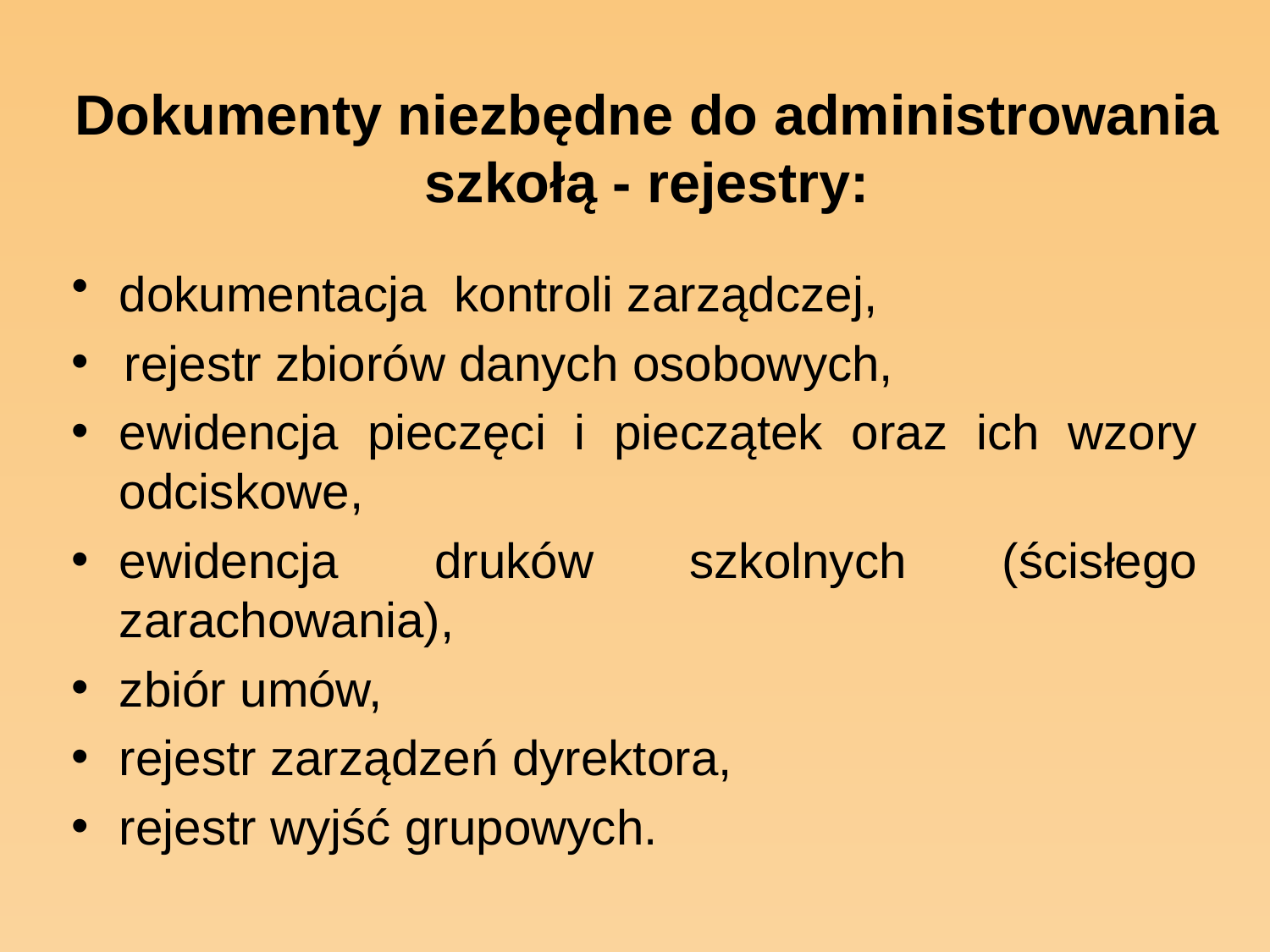

# Dokumenty niezbędne do administrowania szkołą - rejestry:
dokumentacja  kontroli zarządczej,
  rejestr zbiorów danych osobowych,
ewidencja pieczęci i pieczątek oraz ich wzory odciskowe,
ewidencja druków szkolnych (ścisłego zarachowania),
zbiór umów,
rejestr zarządzeń dyrektora,
rejestr wyjść grupowych.